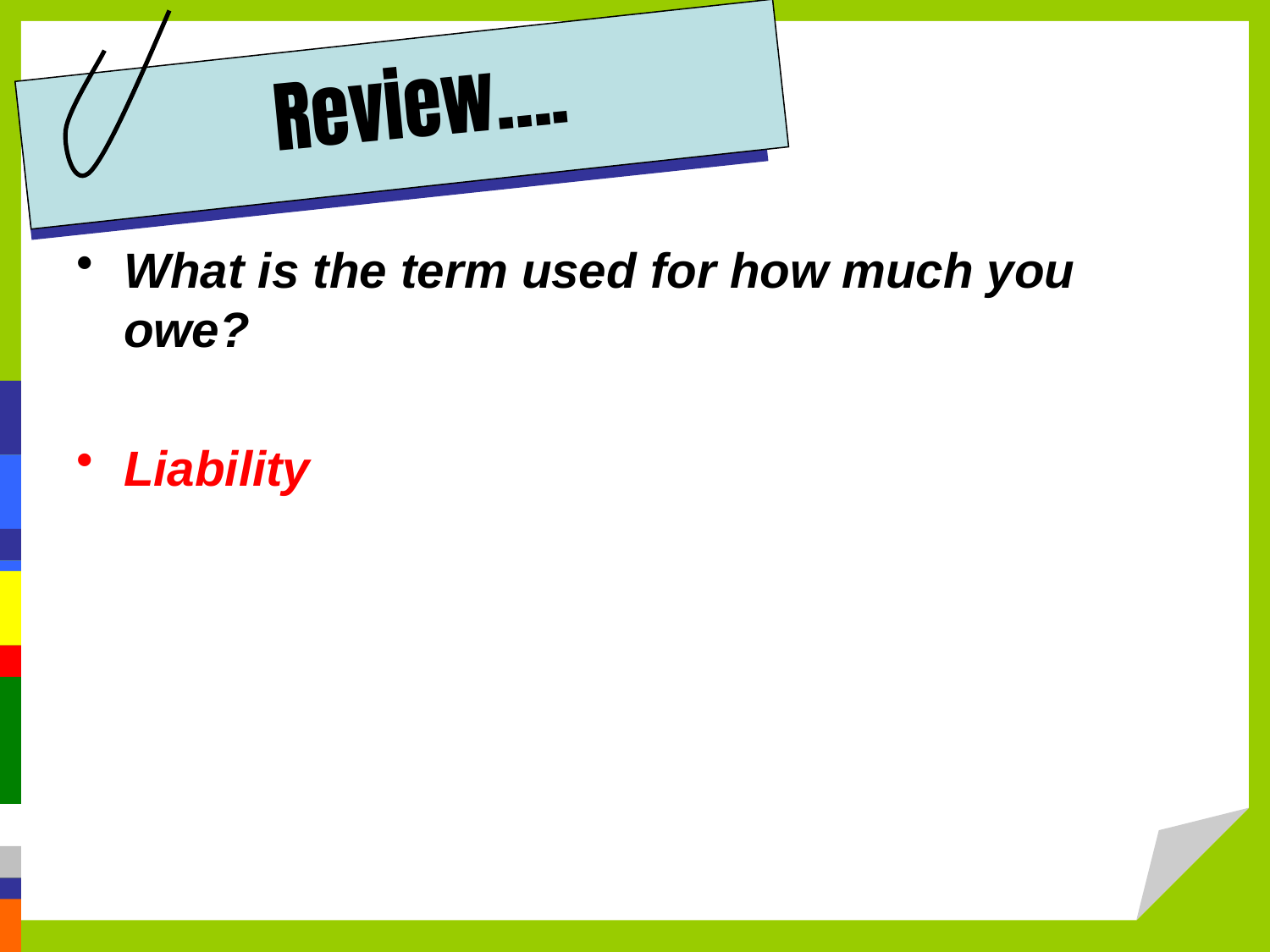

Review….
What is the term used for how much you owe?

Liability